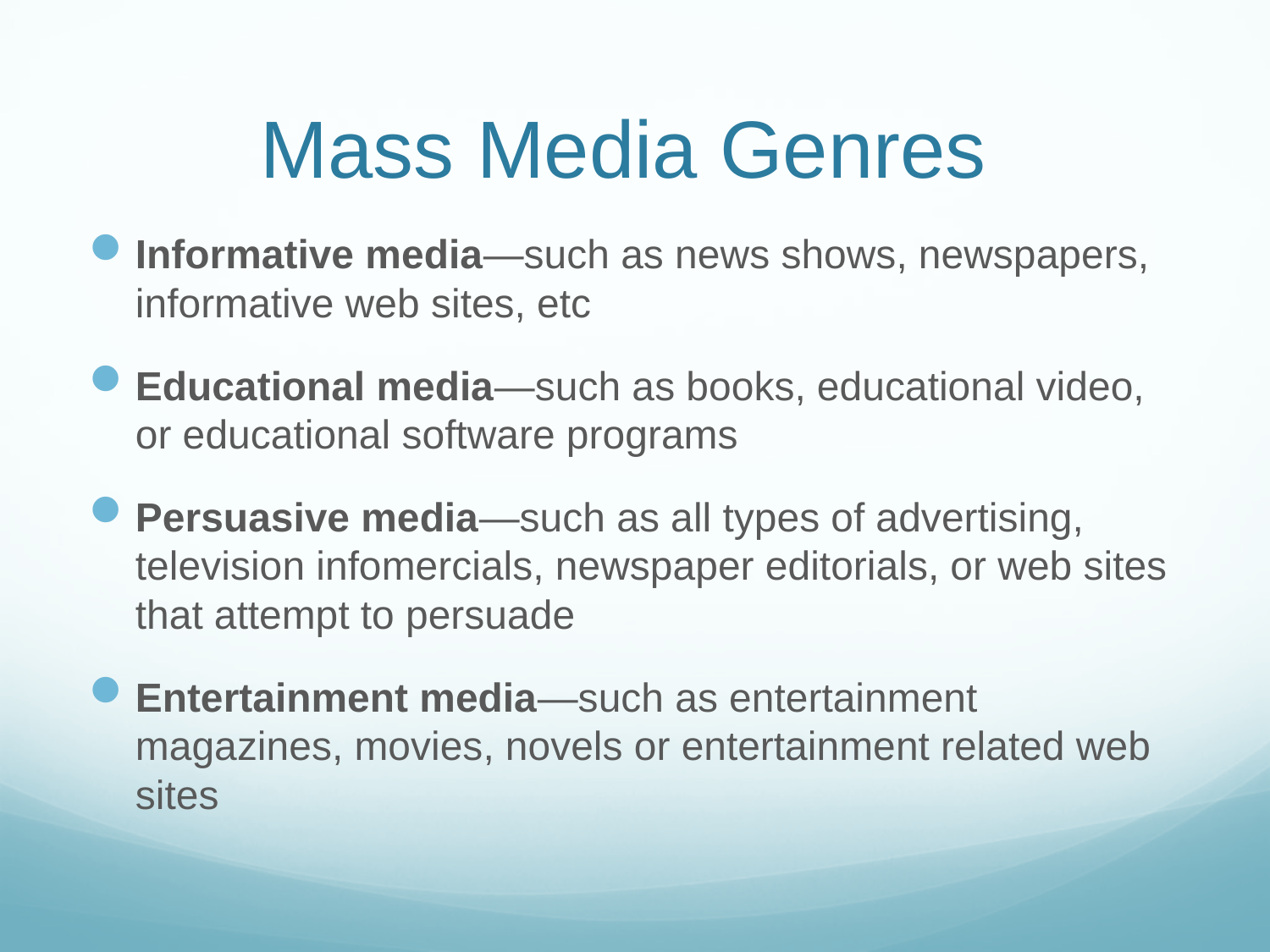

# Mass Media Genres
Informative media—such as news shows, newspapers, informative web sites, etc
Educational media—such as books, educational video, or educational software programs
Persuasive media—such as all types of advertising, television infomercials, newspaper editorials, or web sites that attempt to persuade
Entertainment media—such as entertainment magazines, movies, novels or entertainment related web sites